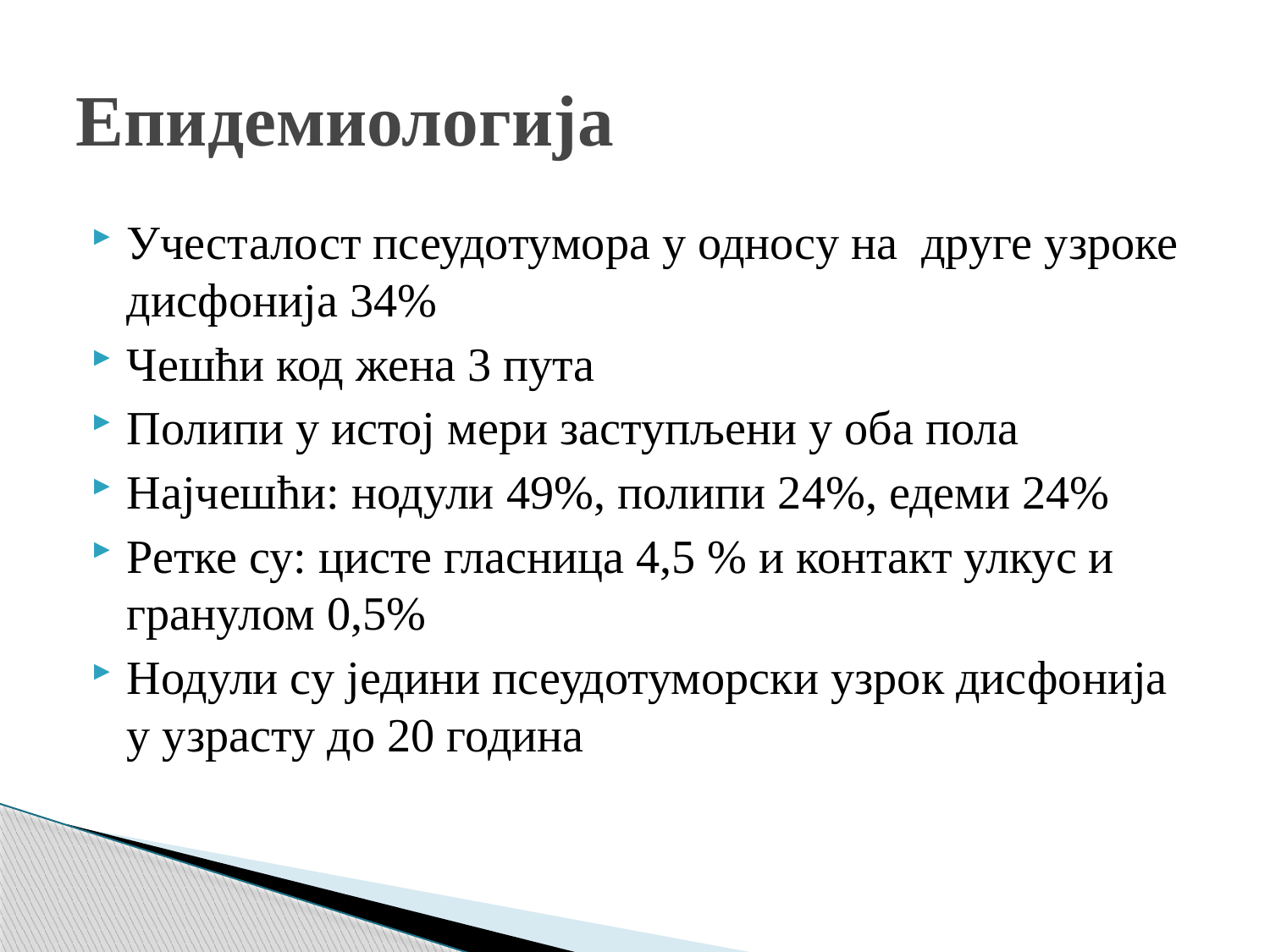

# Епидемиологија
Учесталост псеудотумора у односу на  друге узроке дисфонија 34%
Чешћи код жена 3 пута
Полипи у истој мери заступљени у оба пола
Најчешћи: нодули 49%, полипи 24%, едеми 24%
Ретке су: цисте гласница 4,5 % и контакт улкус и гранулом 0,5%
Нодули су једини псеудотуморски узрок дисфонија у узрасту до 20 година